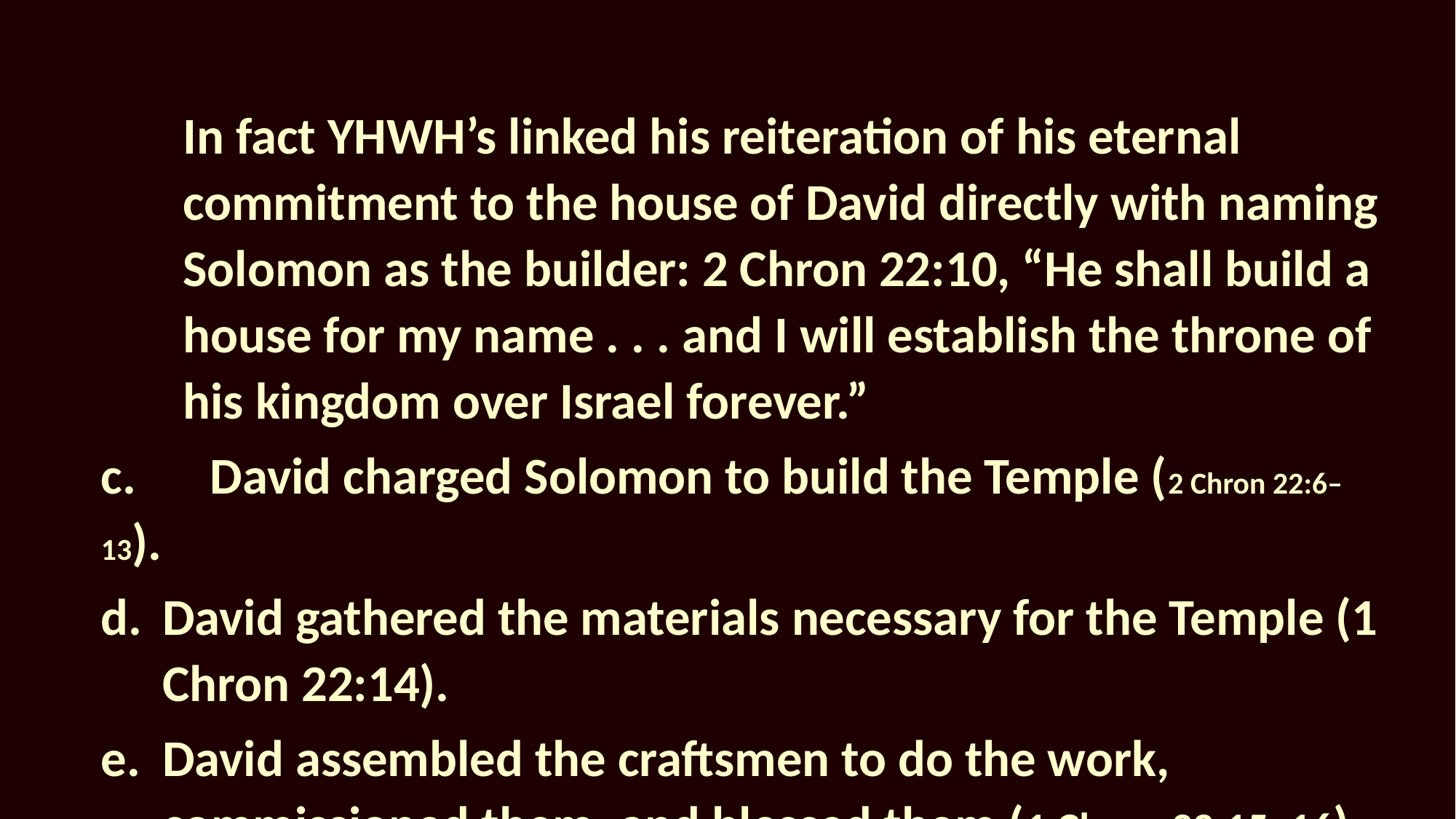

In fact YHWH’s linked his reiteration of his eternal commitment to the house of David directly with naming Solomon as the builder: 2 Chron 22:10, “He shall build a house for my name . . . and I will establish the throne of his kingdom over Israel forever.”
c.	David charged Solomon to build the Temple (2 Chron 22:6–13).
David gathered the materials necessary for the Temple (1 Chron 22:14).
David assembled the craftsmen to do the work, commissioned them, and blessed them (1 Chron 22:15–16).